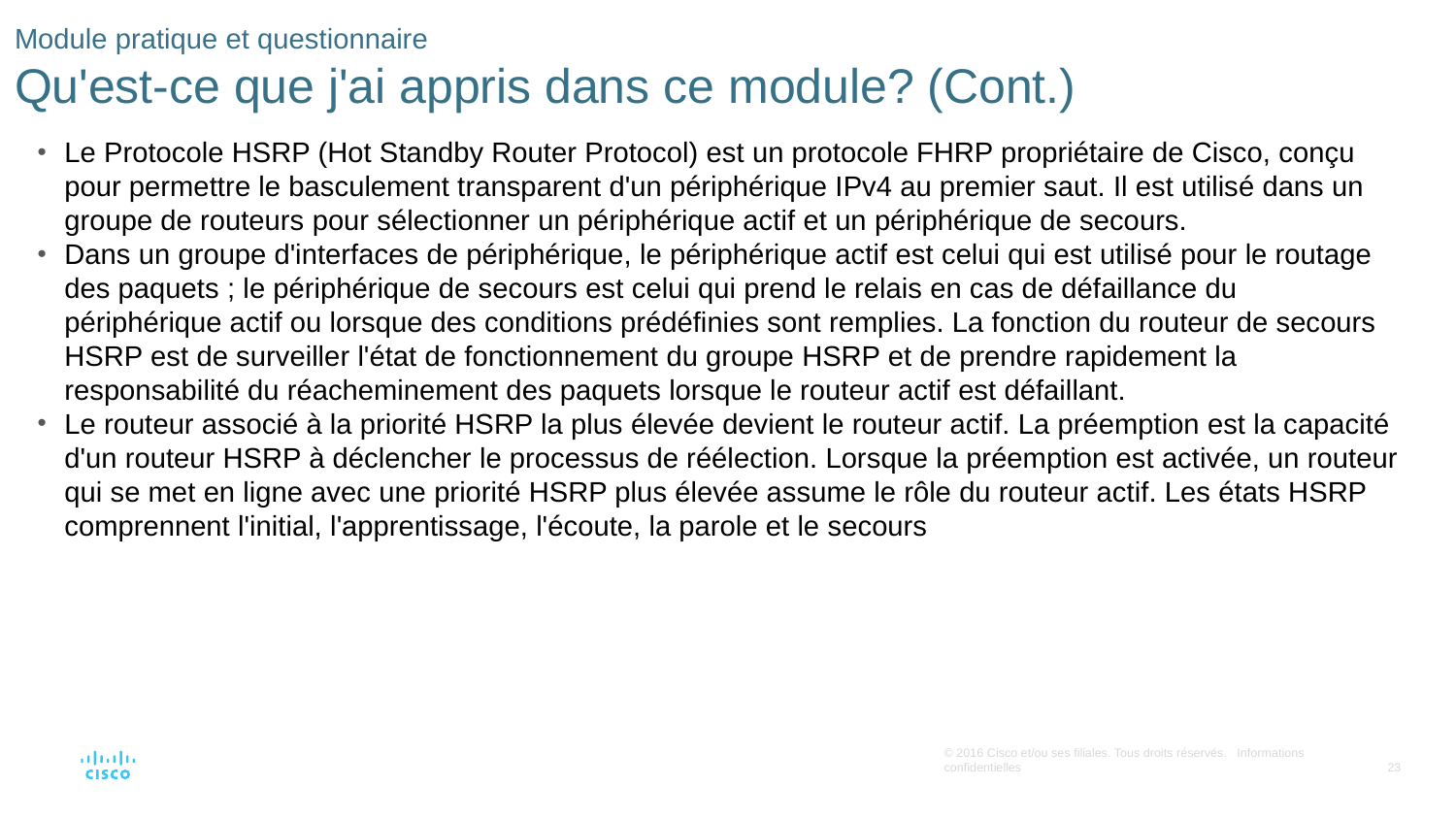

# Module pratique et questionnaire Qu'est-ce que j'ai appris dans ce module? (Cont.)
Le Protocole HSRP (Hot Standby Router Protocol) est un protocole FHRP propriétaire de Cisco, conçu pour permettre le basculement transparent d'un périphérique IPv4 au premier saut. Il est utilisé dans un groupe de routeurs pour sélectionner un périphérique actif et un périphérique de secours.
Dans un groupe d'interfaces de périphérique, le périphérique actif est celui qui est utilisé pour le routage des paquets ; le périphérique de secours est celui qui prend le relais en cas de défaillance du périphérique actif ou lorsque des conditions prédéfinies sont remplies. La fonction du routeur de secours HSRP est de surveiller l'état de fonctionnement du groupe HSRP et de prendre rapidement la responsabilité du réacheminement des paquets lorsque le routeur actif est défaillant.
Le routeur associé à la priorité HSRP la plus élevée devient le routeur actif. La préemption est la capacité d'un routeur HSRP à déclencher le processus de réélection. Lorsque la préemption est activée, un routeur qui se met en ligne avec une priorité HSRP plus élevée assume le rôle du routeur actif. Les états HSRP comprennent l'initial, l'apprentissage, l'écoute, la parole et le secours